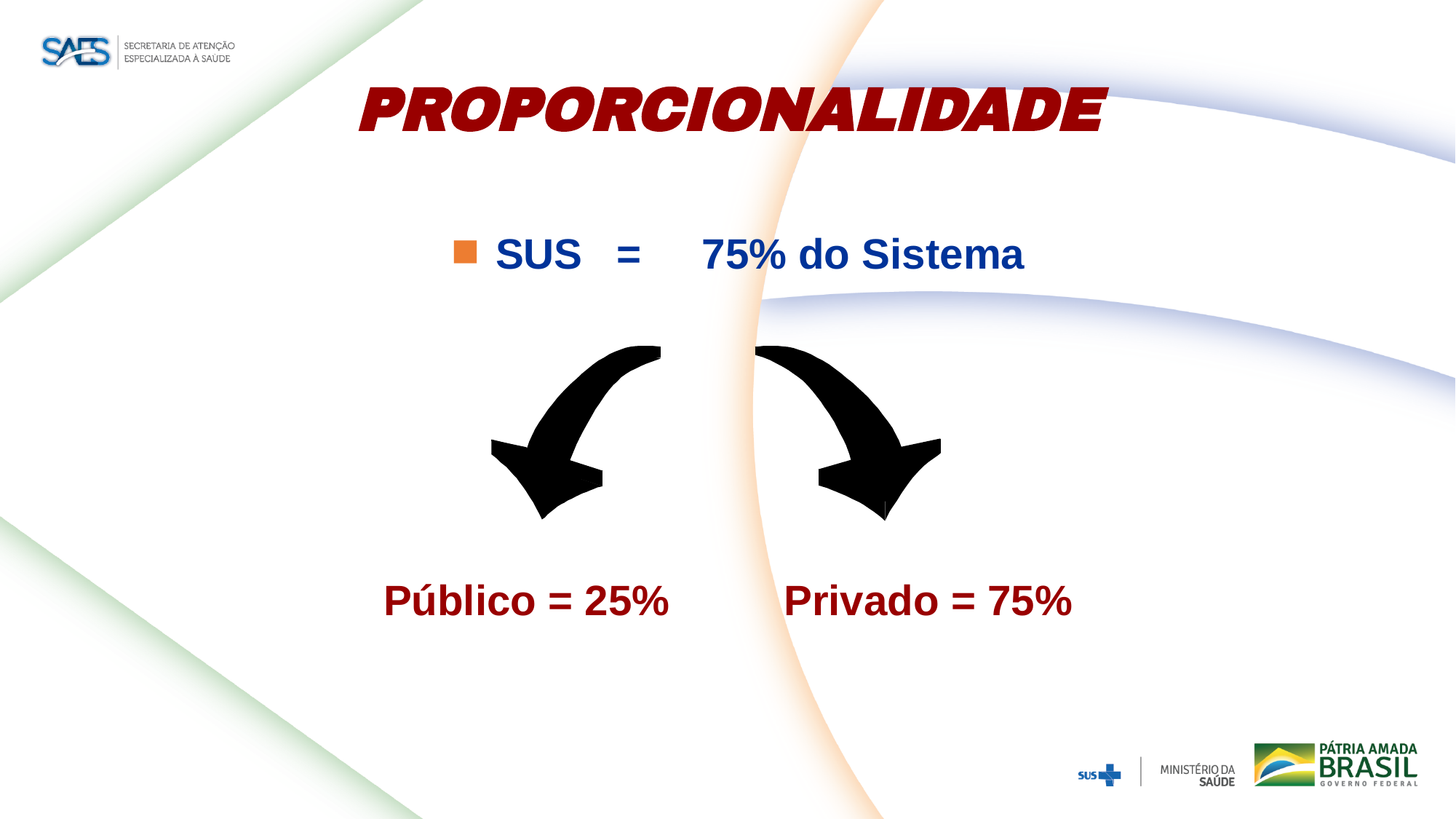

PROPORCIONALIDADE

 SUS	  =    	75% do Sistema

Público = 25%
Privado = 75%